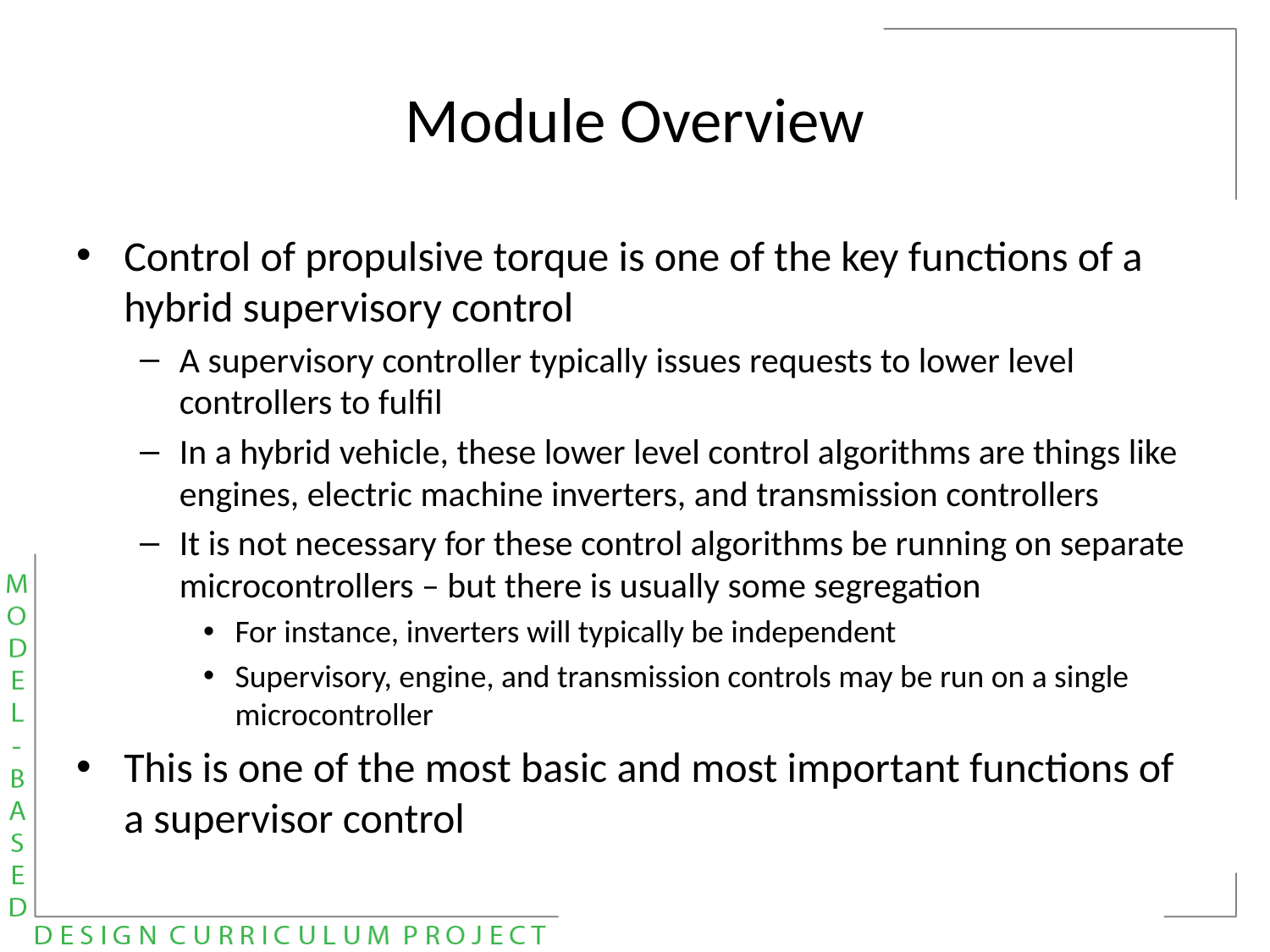

# Module Overview
Control of propulsive torque is one of the key functions of a hybrid supervisory control
A supervisory controller typically issues requests to lower level controllers to fulfil
In a hybrid vehicle, these lower level control algorithms are things like engines, electric machine inverters, and transmission controllers
It is not necessary for these control algorithms be running on separate microcontrollers – but there is usually some segregation
For instance, inverters will typically be independent
Supervisory, engine, and transmission controls may be run on a single microcontroller
This is one of the most basic and most important functions of a supervisor control